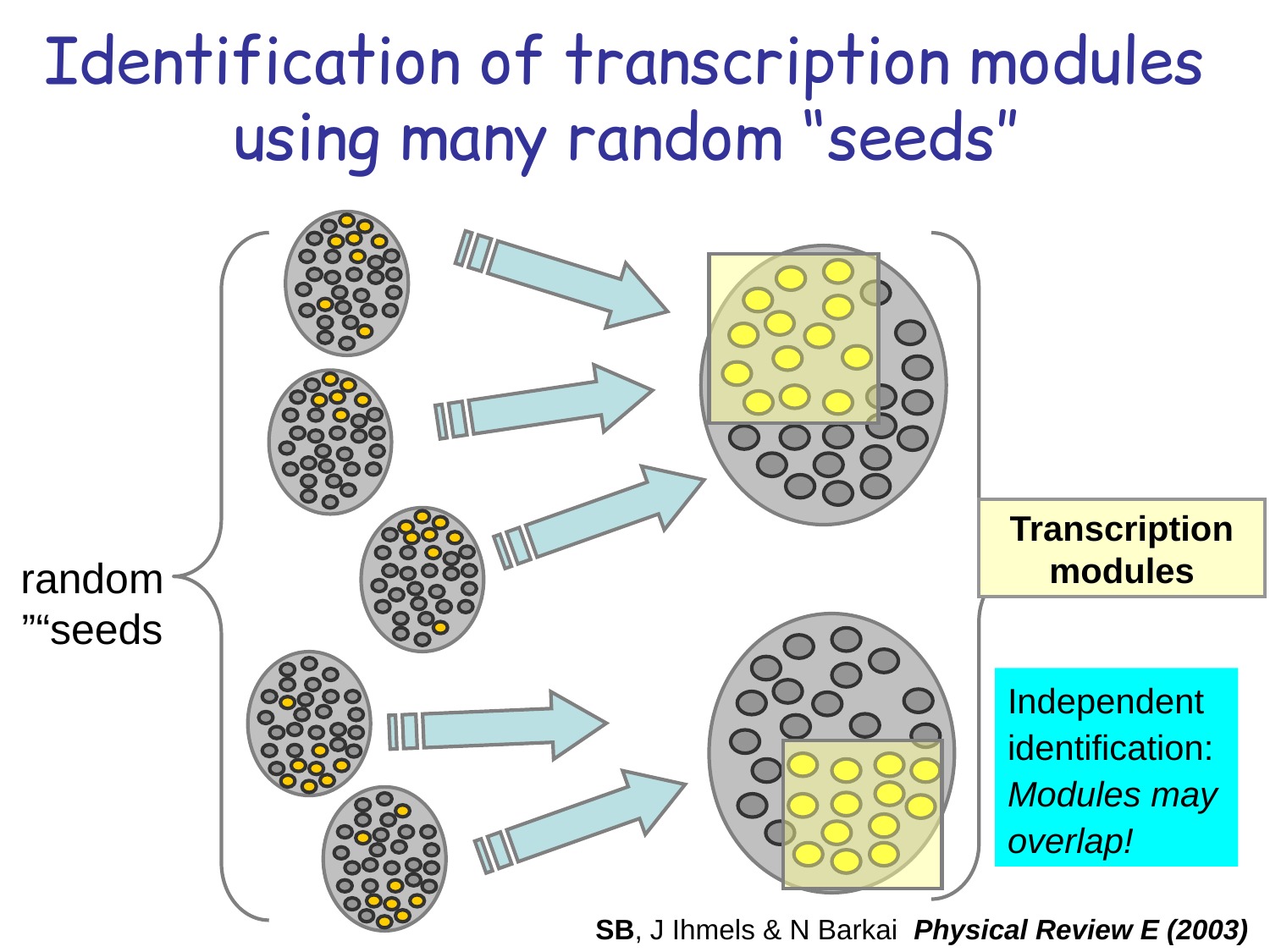

Identification of transcription modules
using many random “seeds”

random
“seeds”

Transcription modules
Independent identification:
Modules may overlap!

SB, J Ihmels & N Barkai  Physical Review E (2003)